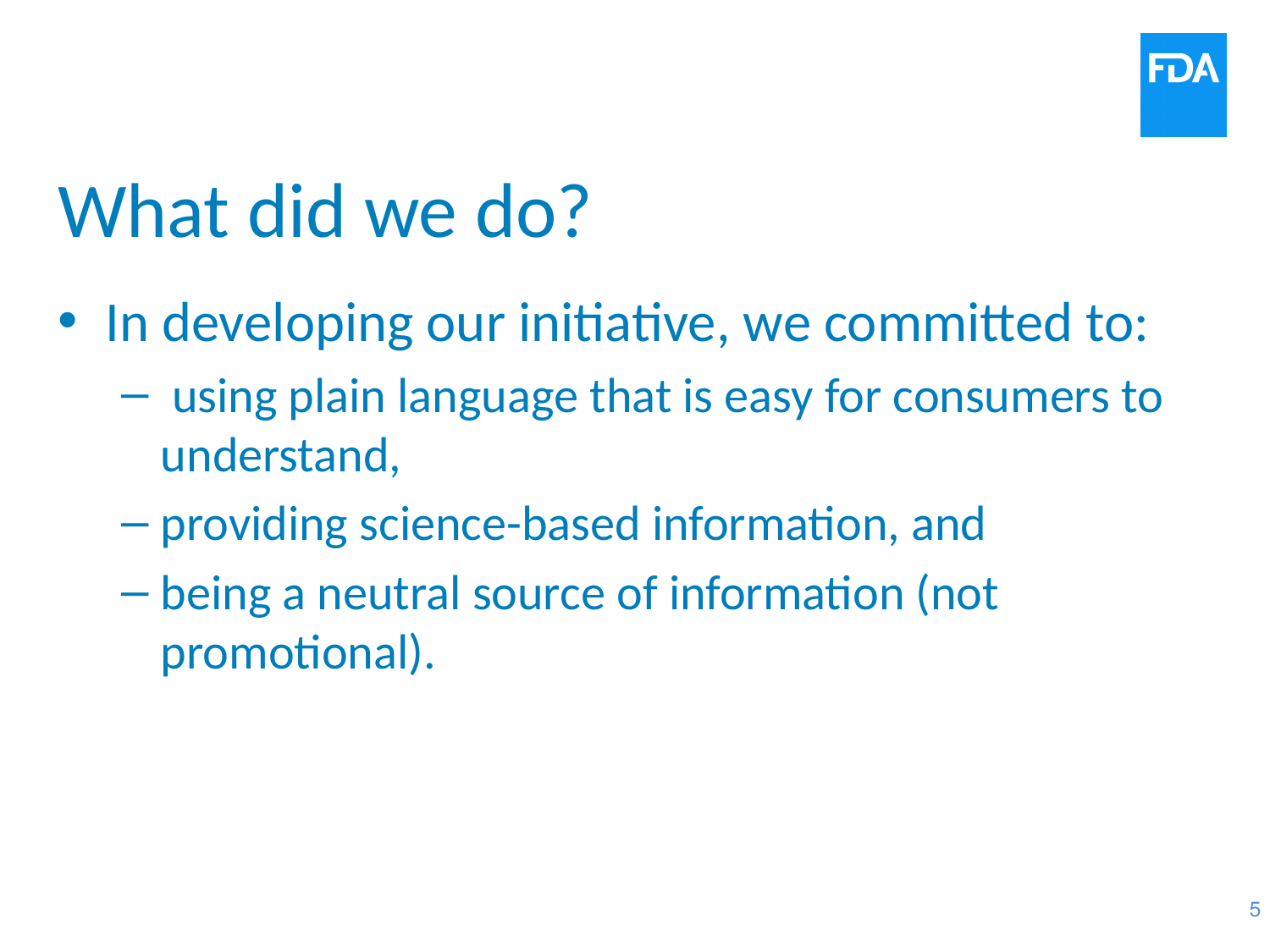

# What did we do?
In developing our initiative, we committed to:
 using plain language that is easy for consumers to understand,
providing science-based information, and
being a neutral source of information (not promotional).